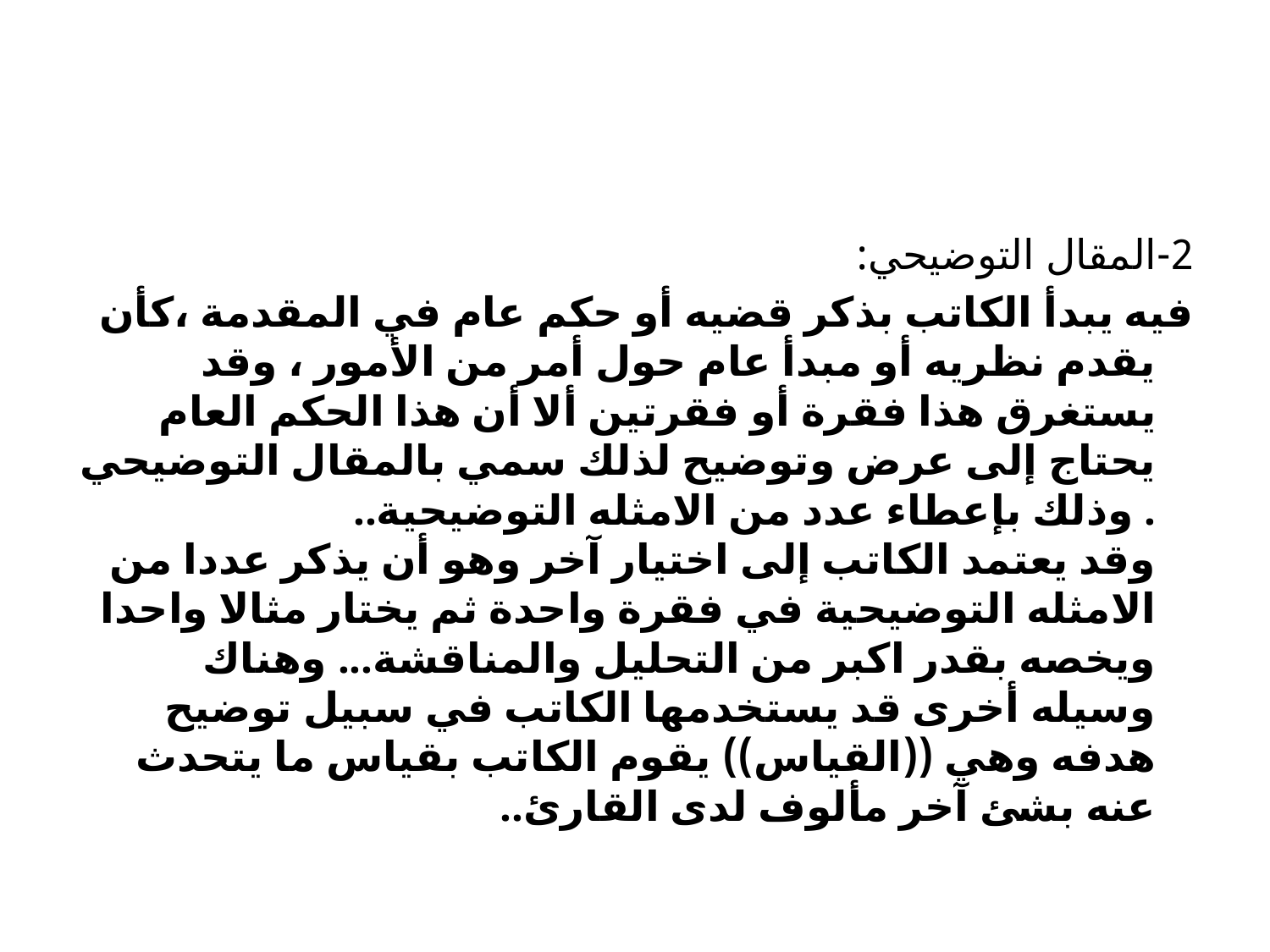

2-المقال التوضيحي:
فيه يبدأ الكاتب بذكر قضيه أو حكم عام في المقدمة ،كأن يقدم نظريه أو مبدأ عام حول أمر من الأمور ، وقد يستغرق هذا فقرة أو فقرتين ألا أن هذا الحكم العام يحتاج إلى عرض وتوضيح لذلك سمي بالمقال التوضيحي . وذلك بإعطاء عدد من الامثله التوضيحية..
وقد يعتمد الكاتب إلى اختيار آخر وهو أن يذكر عددا من الامثله التوضيحية في فقرة واحدة ثم يختار مثالا واحدا ويخصه بقدر اكبر من التحليل والمناقشة... وهناك وسيله أخرى قد يستخدمها الكاتب في سبيل توضيح هدفه وهي ((القياس)) يقوم الكاتب بقياس ما يتحدث عنه بشئ آخر مألوف لدى القارئ..